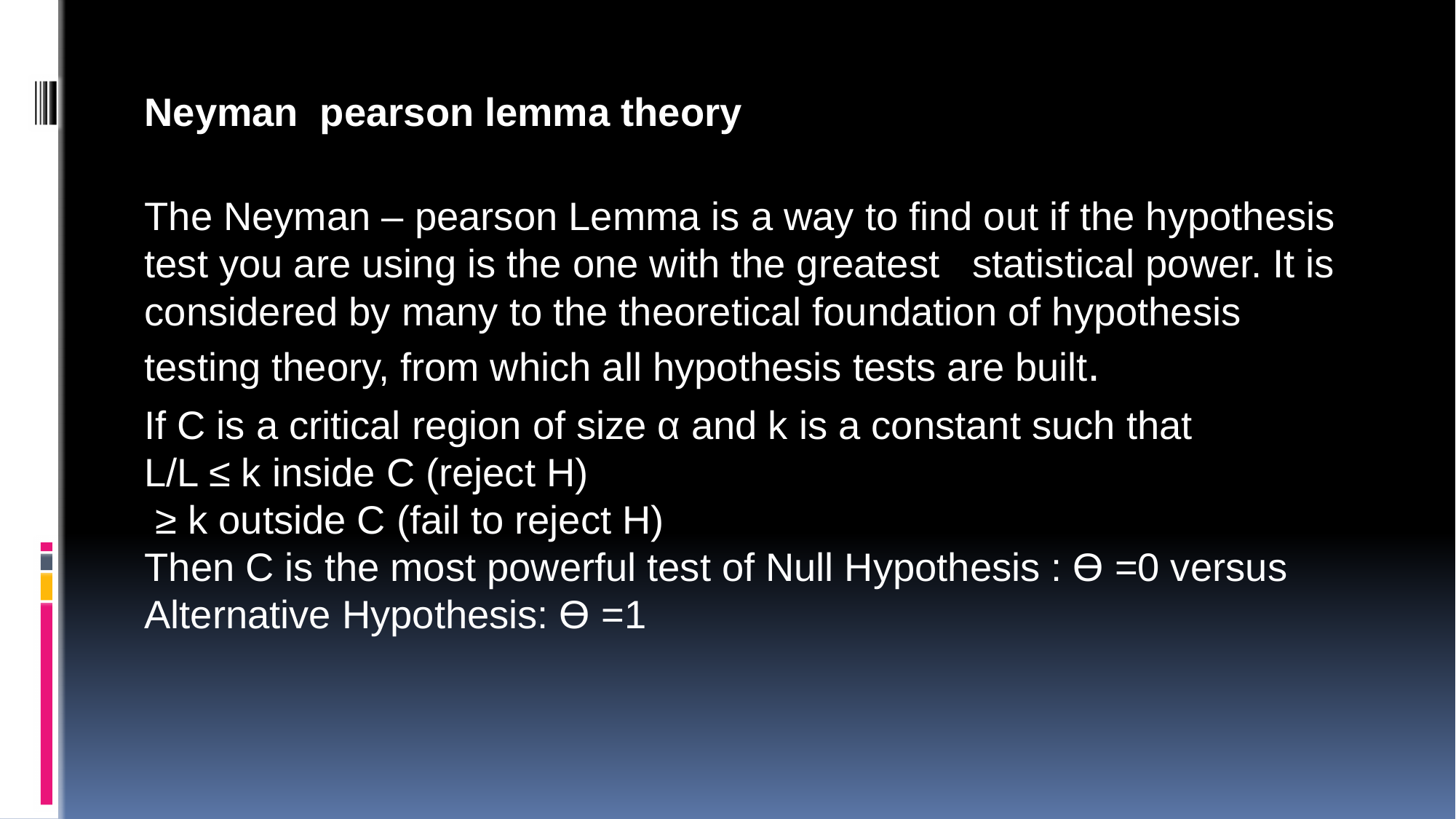

Neyman  pearson lemma theory
The Neyman – pearson Lemma is a way to find out if the hypothesis test you are using is the one with the greatest   statistical power. It is considered by many to the theoretical foundation of hypothesis testing theory, from which all hypothesis tests are built.
If C is a critical region of size α and k is a constant such that
L/L ≤ k inside C (reject H)
 ≥ k outside C (fail to reject H)
Then C is the most powerful test of Null Hypothesis : Ɵ =0 versus Alternative Hypothesis: Ɵ =1